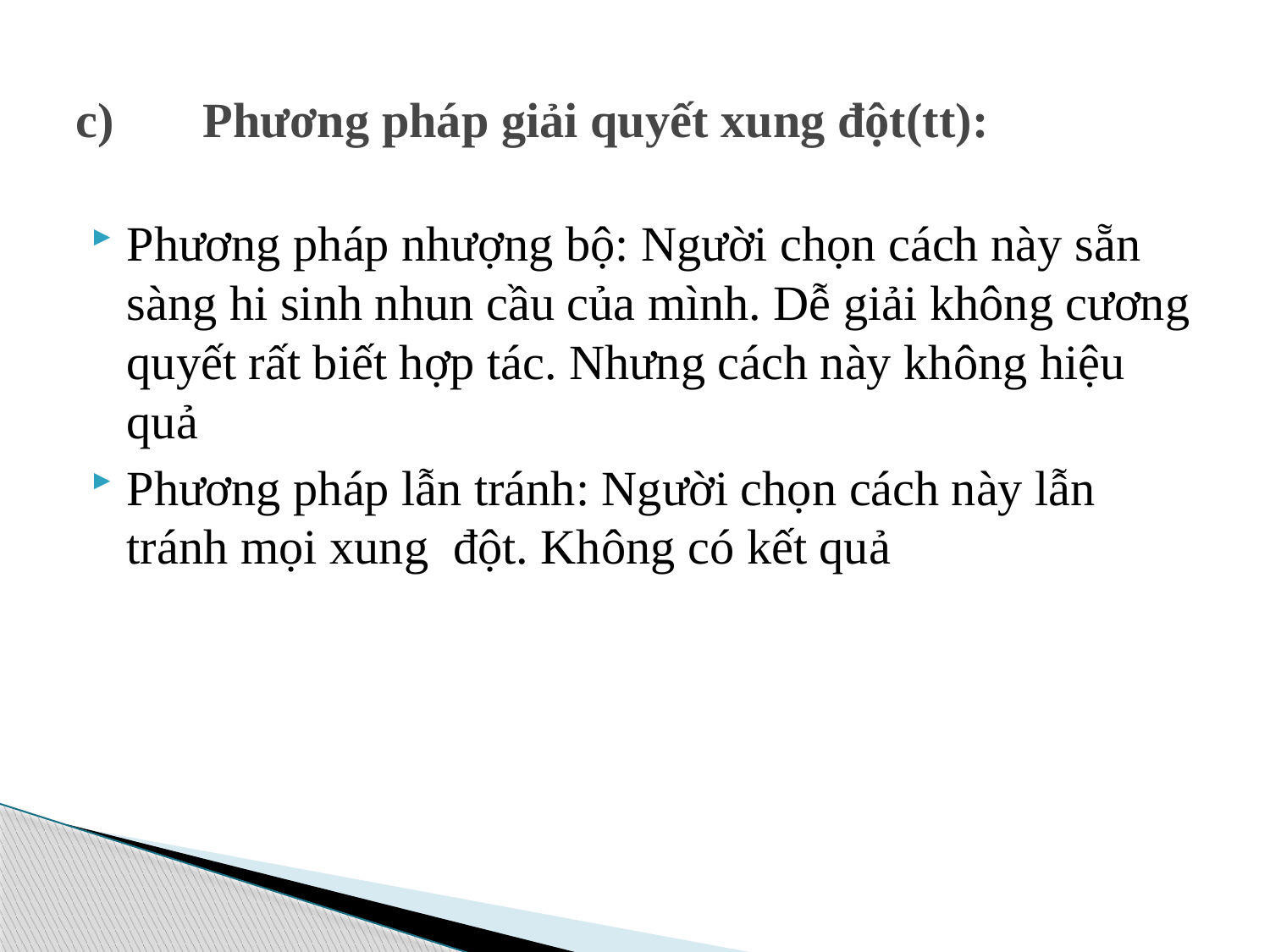

# c)	Phương pháp giải quyết xung đột(tt):
Phương pháp nhượng bộ: Người chọn cách này sẵn sàng hi sinh nhun cầu của mình. Dễ giải không cương quyết rất biết hợp tác. Nhưng cách này không hiệu quả
Phương pháp lẫn tránh: Người chọn cách này lẫn tránh mọi xung  đột. Không có kết quả